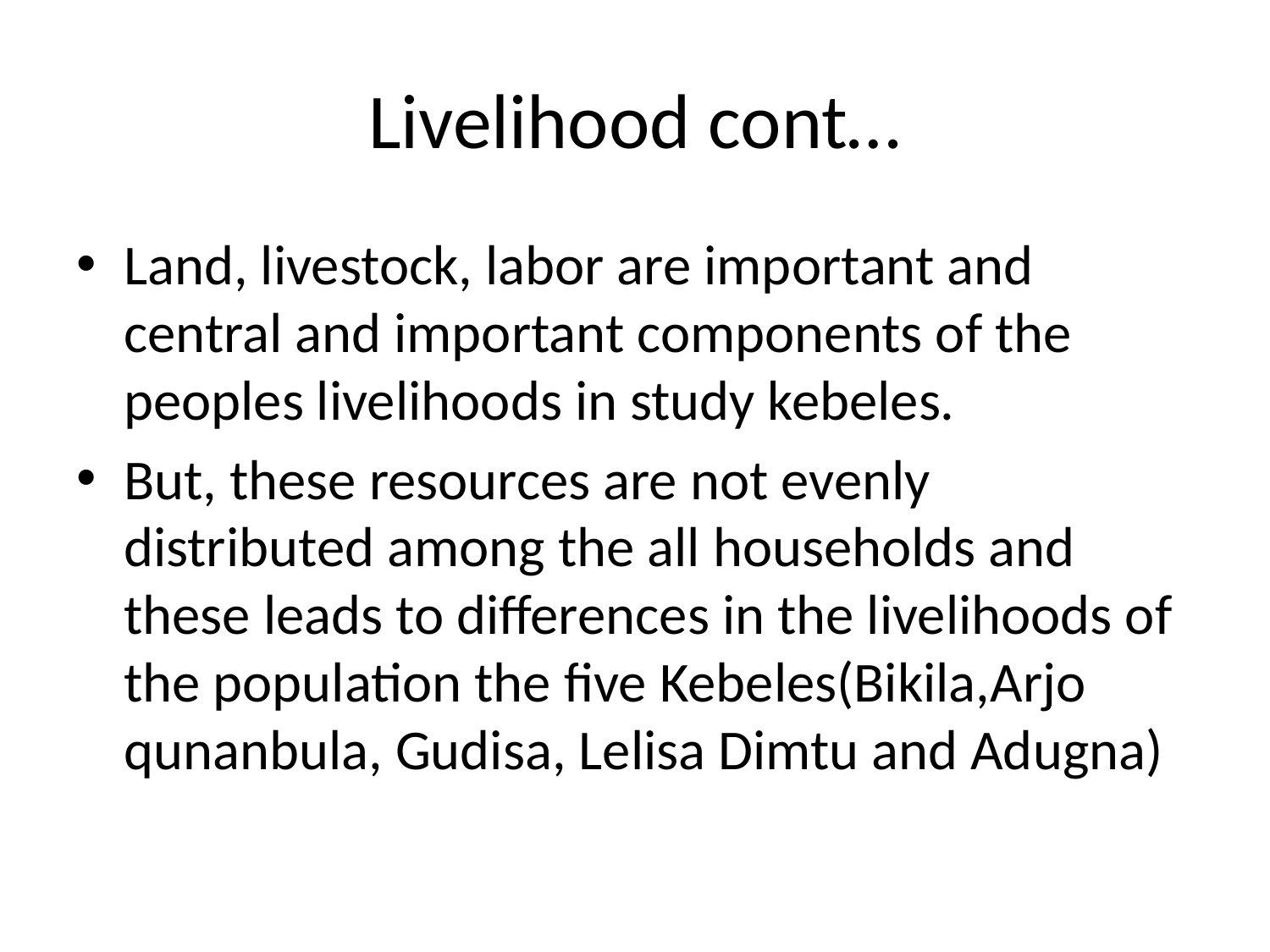

# Livelihood cont…
Land, livestock, labor are important and central and important components of the peoples livelihoods in study kebeles.
But, these resources are not evenly distributed among the all households and these leads to differences in the livelihoods of the population the five Kebeles(Bikila,Arjo qunanbula, Gudisa, Lelisa Dimtu and Adugna)